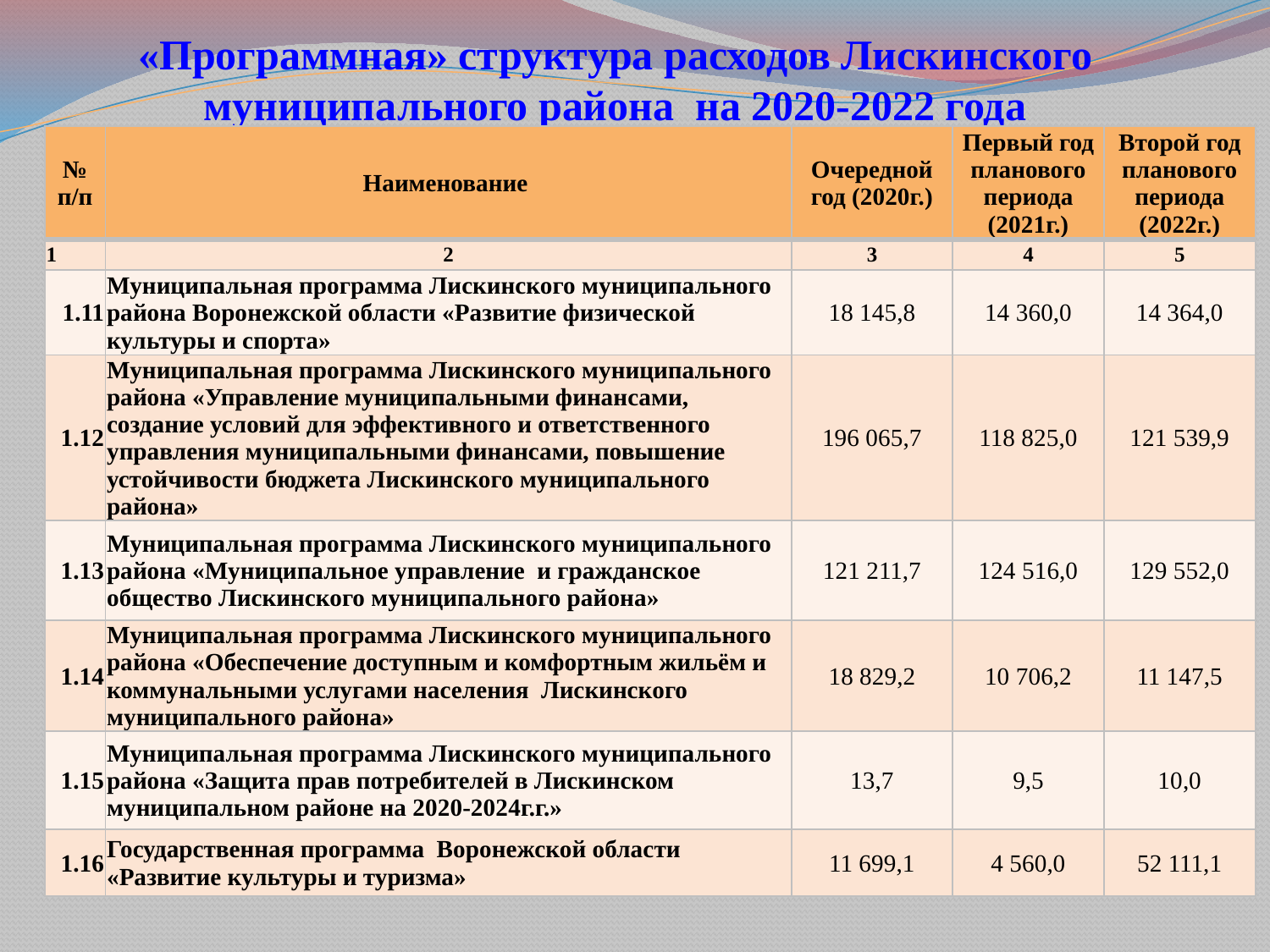

# «Программная» структура расходов Лискинского муниципального района  на 2020-2022 года
| № п/п | Наименование | Очередной год (2020г.) | Первый год планового периода (2021г.) | Второй год планового периода (2022г.) |
| --- | --- | --- | --- | --- |
| 1 | 2 | 3 | 4 | 5 |
| 1.11 | Муниципальная программа Лискинского муниципального района Воронежской области «Развитие физической культуры и спорта» | 18 145,8 | 14 360,0 | 14 364,0 |
| 1.12 | Муниципальная программа Лискинского муниципального района «Управление муниципальными финансами, создание условий для эффективного и ответственного управления муниципальными финансами, повышение устойчивости бюджета Лискинского муниципального района» | 196 065,7 | 118 825,0 | 121 539,9 |
| 1.13 | Муниципальная программа Лискинского муниципального района «Муниципальное управление и гражданское общество Лискинского муниципального района» | 121 211,7 | 124 516,0 | 129 552,0 |
| 1.14 | Муниципальная программа Лискинского муниципального района «Обеспечение доступным и комфортным жильём и коммунальными услугами населения Лискинского муниципального района» | 18 829,2 | 10 706,2 | 11 147,5 |
| 1.15 | Муниципальная программа Лискинского муниципального района «Защита прав потребителей в Лискинском муниципальном районе на 2020-2024г.г.» | 13,7 | 9,5 | 10,0 |
| 1.16 | Государственная программа Воронежской области «Развитие культуры и туризма» | 11 699,1 | 4 560,0 | 52 111,1 |